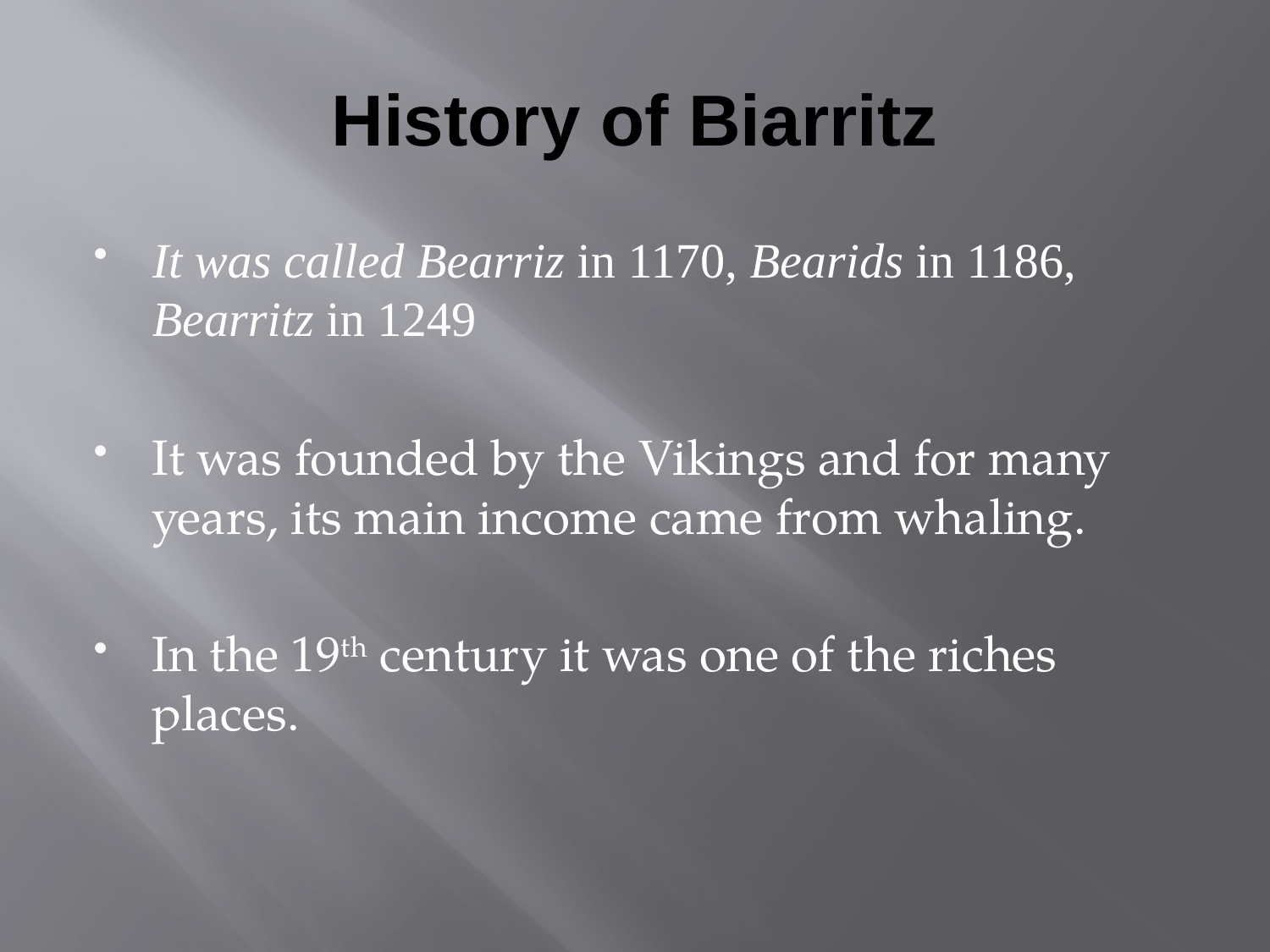

# History of Biarritz
It was called Bearriz in 1170, Bearids in 1186, Bearritz in 1249

It was founded by the Vikings and for many years, its main income came from whaling.

In the 19th century it was one of the riches places.